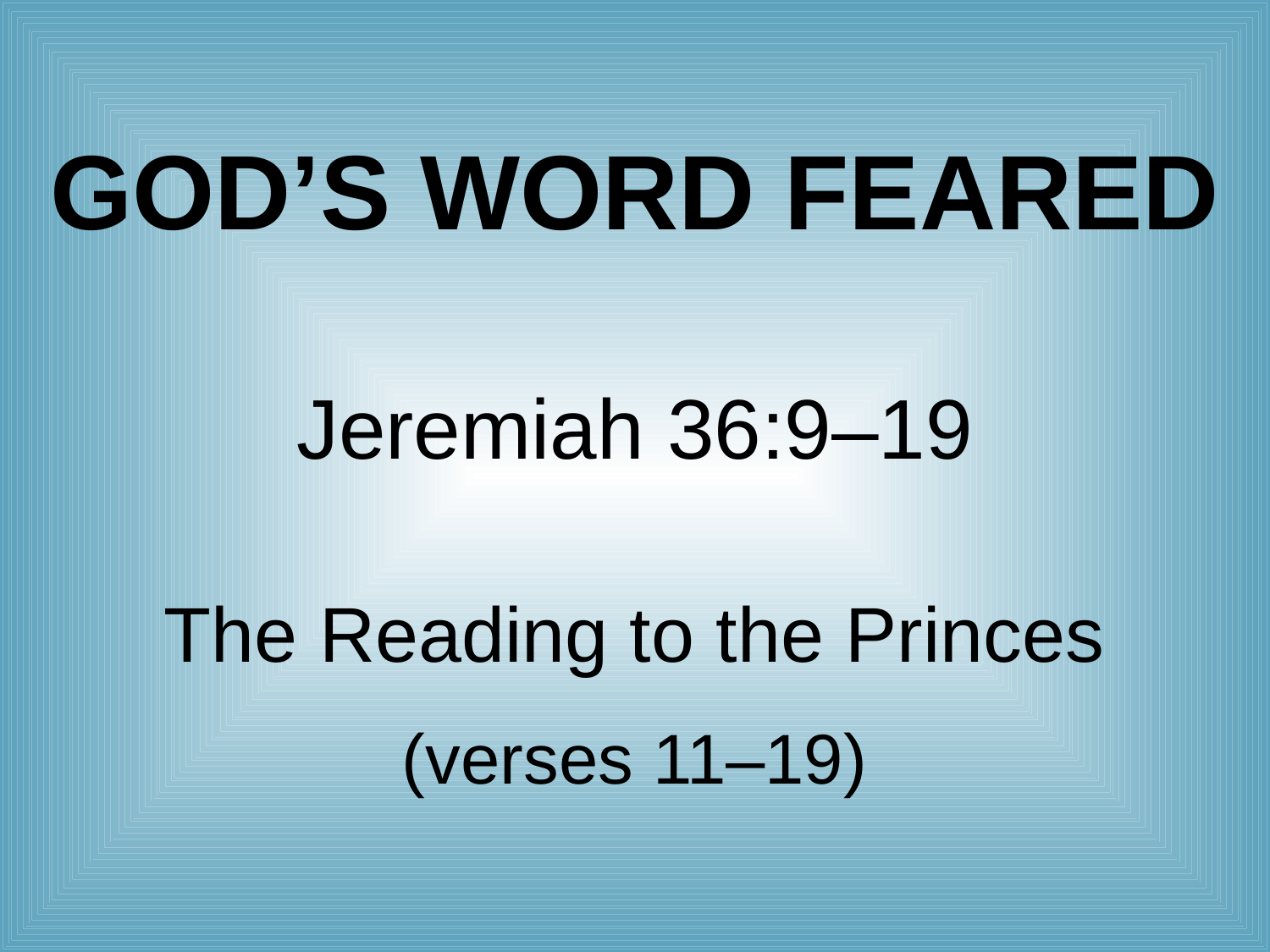

# God’s Word Feared
Jeremiah 36:9–19

The Reading to the Princes
(verses 11–19)